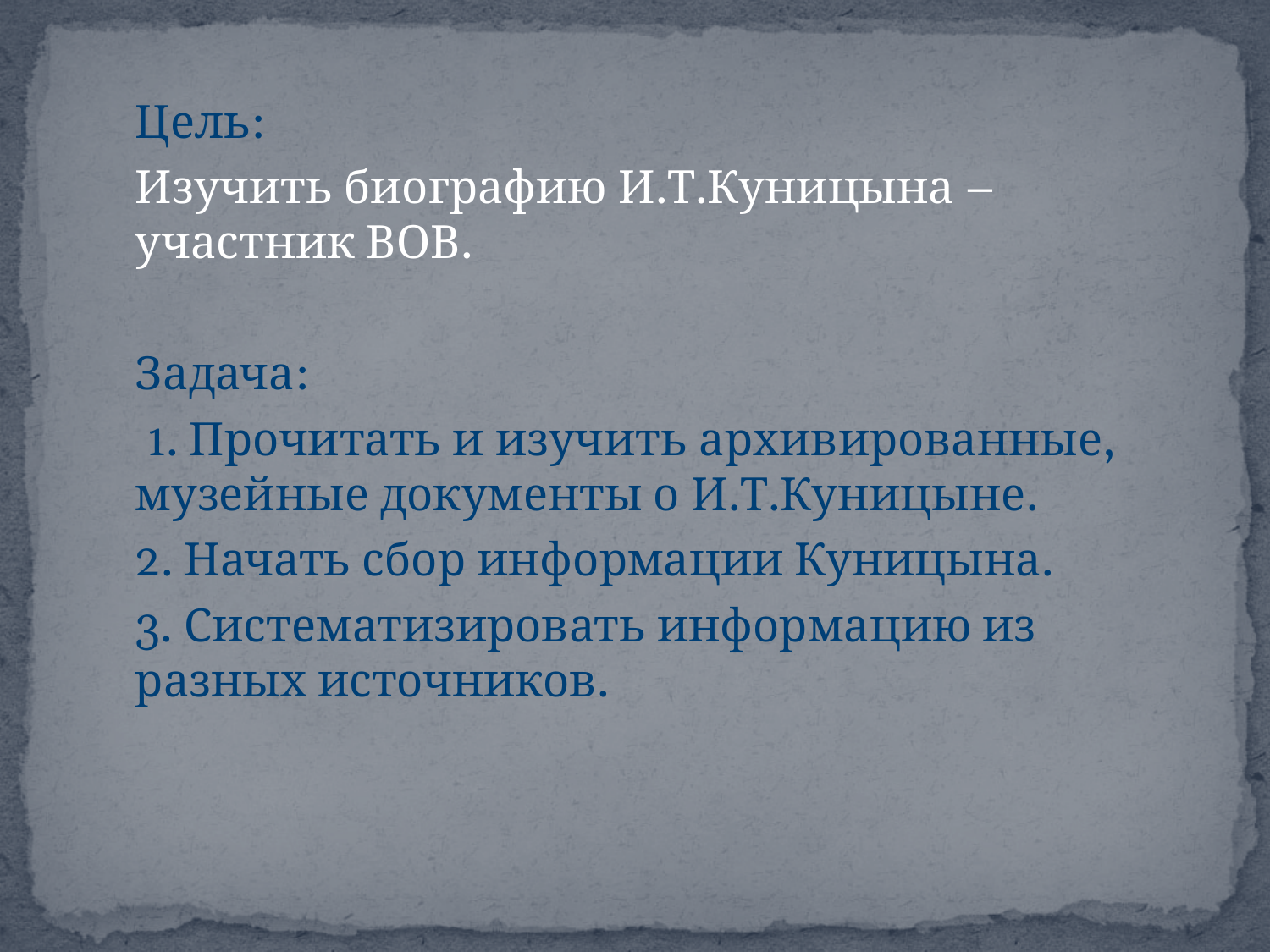

Цель:
	Изучить биографию И.Т.Куницына – участник ВОВ.

	Задача:
	 1. Прочитать и изучить архивированные, музейные документы о И.Т.Куницыне.
	2. Начать сбор информации Куницына.
	3. Систематизировать информацию из разных источников.